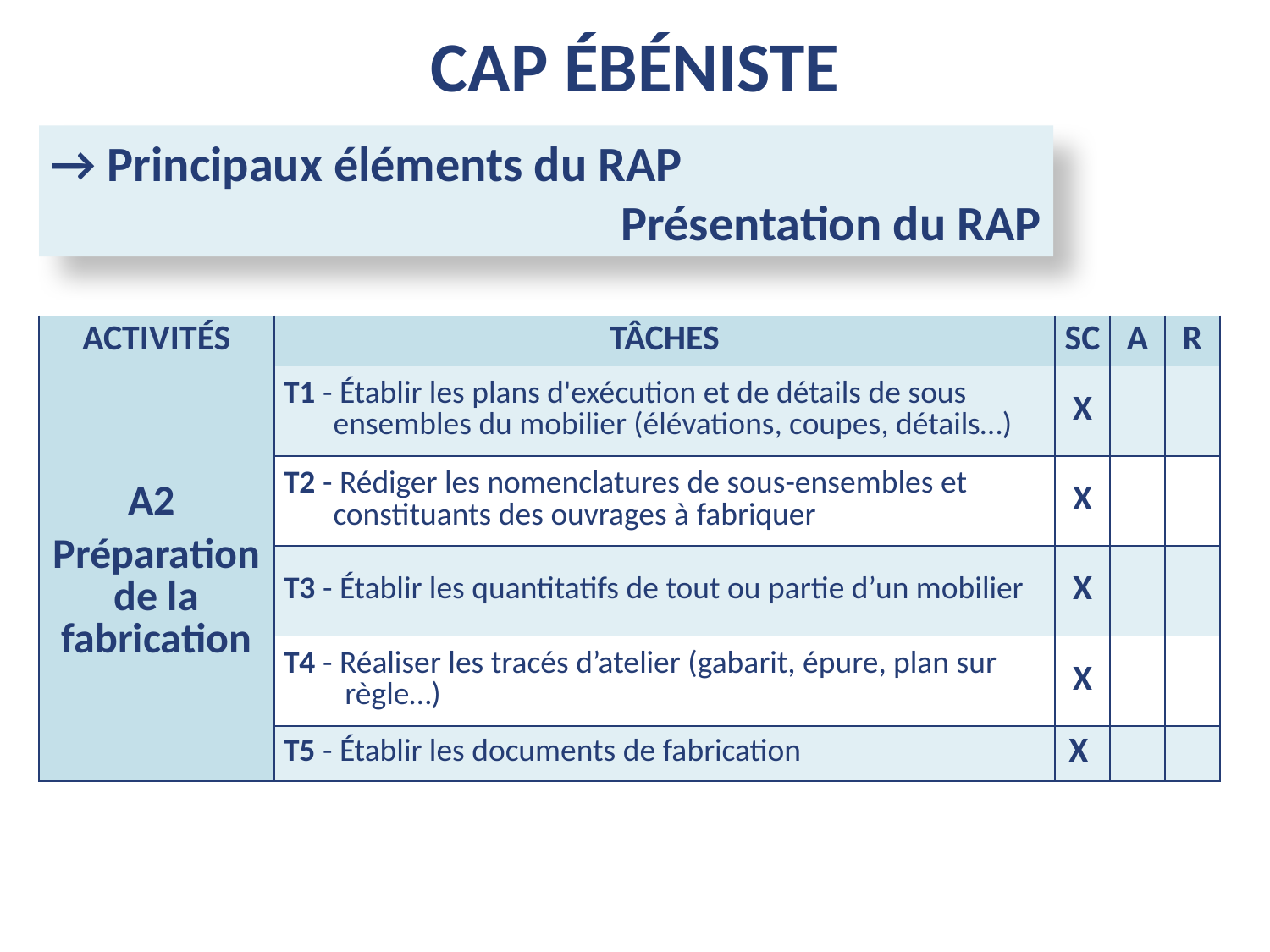

CAP ébéniste
→ Principaux éléments du RAP
                     Présentation du RAP
| ACTIVITÉS | TÂCHES | SC | A | R |
| --- | --- | --- | --- | --- |
| A2 Préparation de la fabrication | T1 - Établir les plans d'exécution et de détails de sous ensembles du mobilier (élévations, coupes, détails…) | X |  |  |
|  | T2 - Rédiger les nomenclatures de sous-ensembles et constituants des ouvrages à fabriquer | X |  |  |
|  | T3 - Établir les quantitatifs de tout ou partie d’un mobilier | X |  |  |
|  | T4 - Réaliser les tracés d’atelier (gabarit, épure, plan sur règle…) | X |  |  |
|  | T5 - Établir les documents de fabrication | X |  |  |